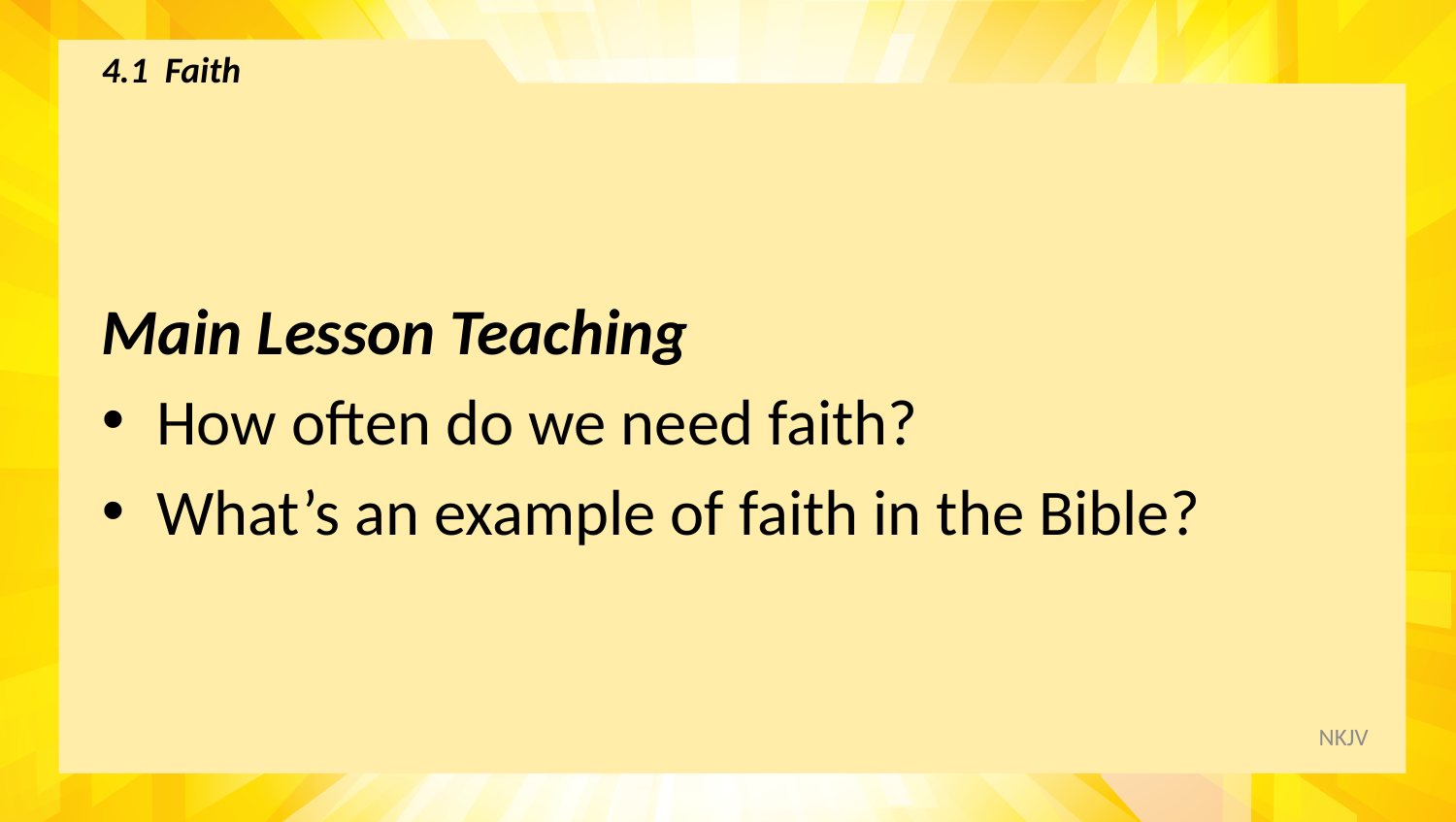

# 4.1  Faith
Main Lesson Teaching
How often do we need faith?
What’s an example of faith in the Bible?
NKJV